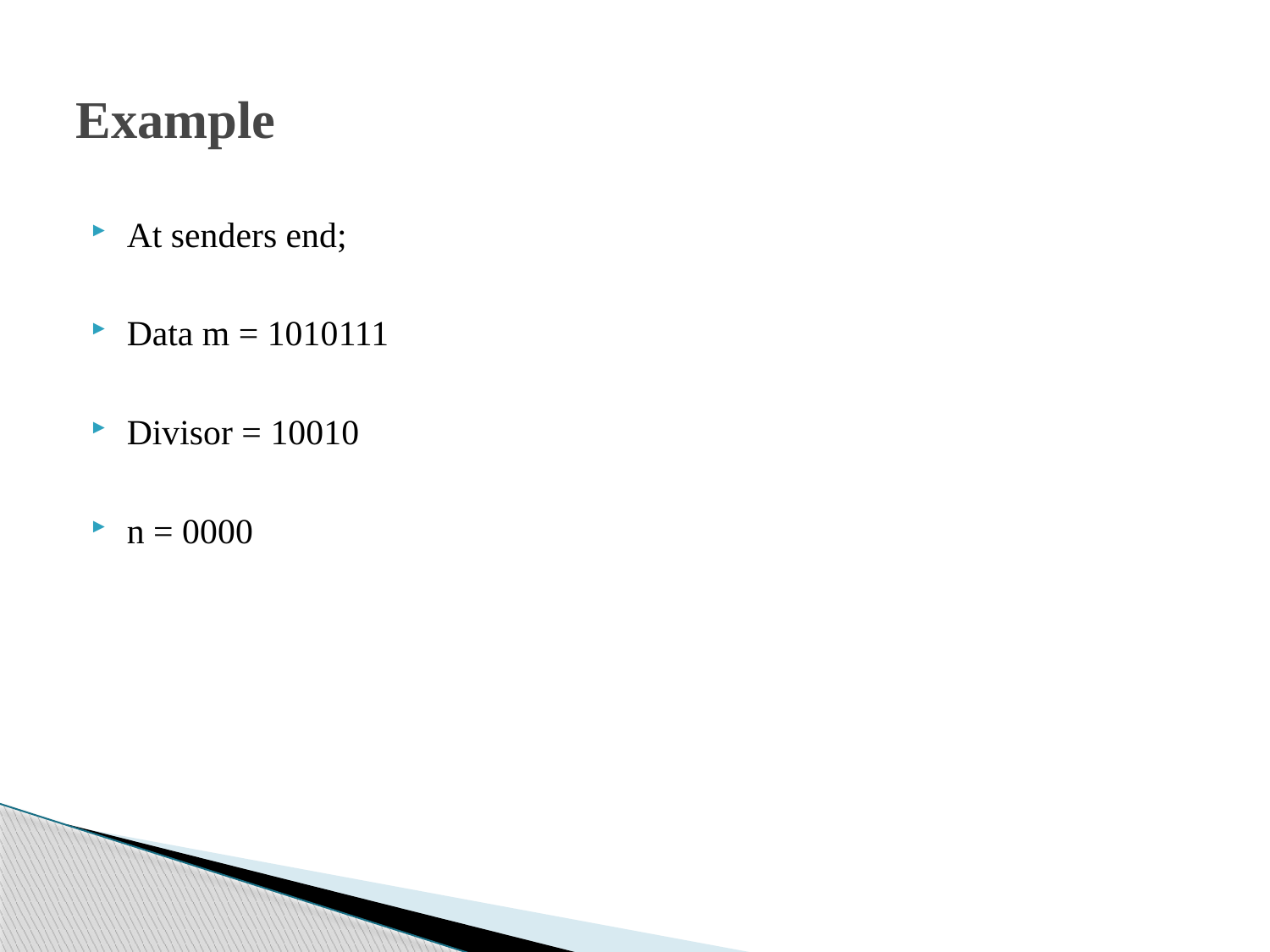

# Example
At senders end;

Data m = 1010111

Divisor = 10010

n = 0000